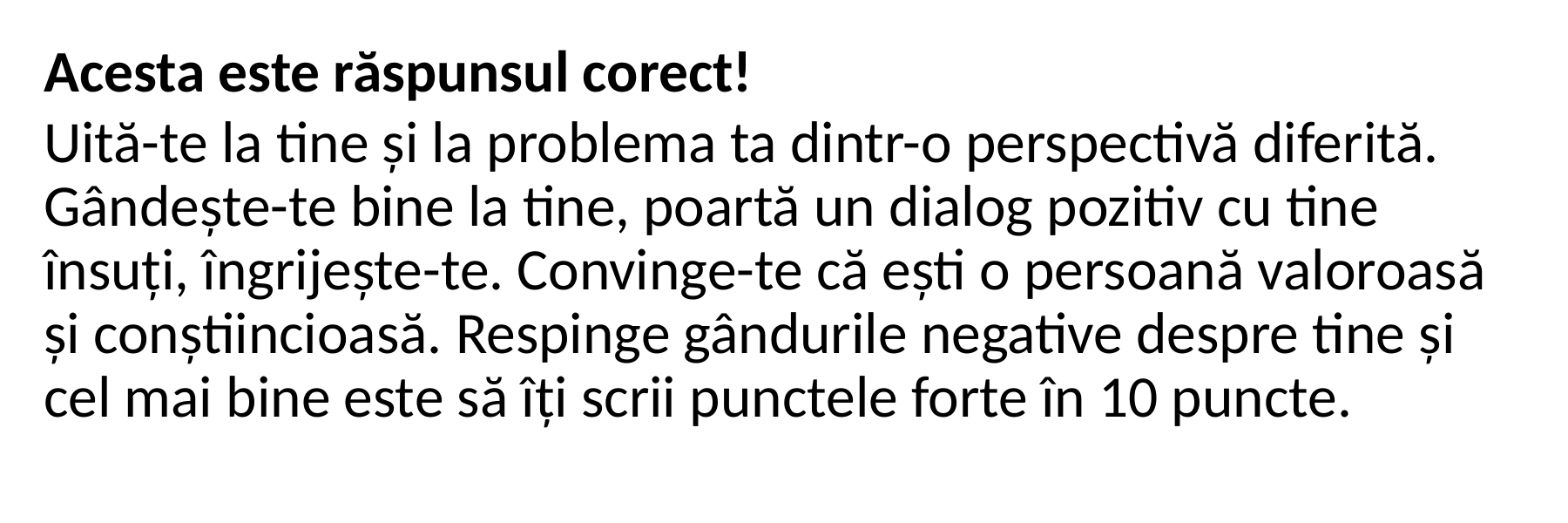

Acesta este răspunsul corect!
Uită-te la tine și la problema ta dintr-o perspectivă diferită. Gândește-te bine la tine, poartă un dialog pozitiv cu tine însuți, îngrijește-te. Convinge-te că ești o persoană valoroasă și conștiincioasă. Respinge gândurile negative despre tine și cel mai bine este să îți scrii punctele forte în 10 puncte.